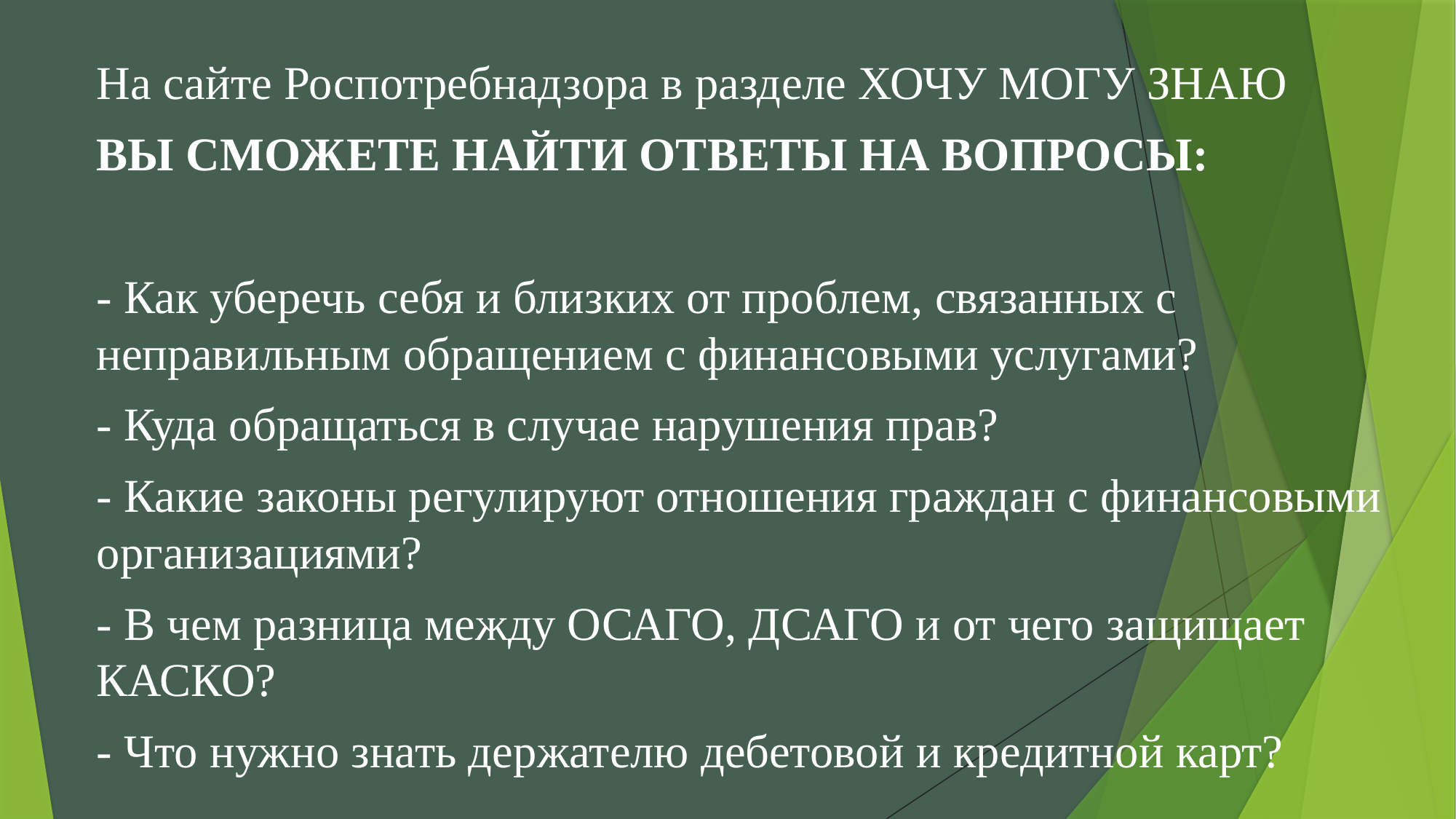

На сайте Роспотребнадзора в разделе ХОЧУ МОГУ ЗНАЮ
ВЫ СМОЖЕТЕ НАЙТИ ОТВЕТЫ НА ВОПРОСЫ:

- Как уберечь себя и близких от проблем, связанных с неправильным обращением с финансовыми услугами?
- Куда обращаться в случае нарушения прав?
- Какие законы регулируют отношения граждан с финансовыми организациями?
- В чем разница между ОСАГО, ДСАГО и от чего защищает КАСКО?
- Что нужно знать держателю дебетовой и кредитной карт?